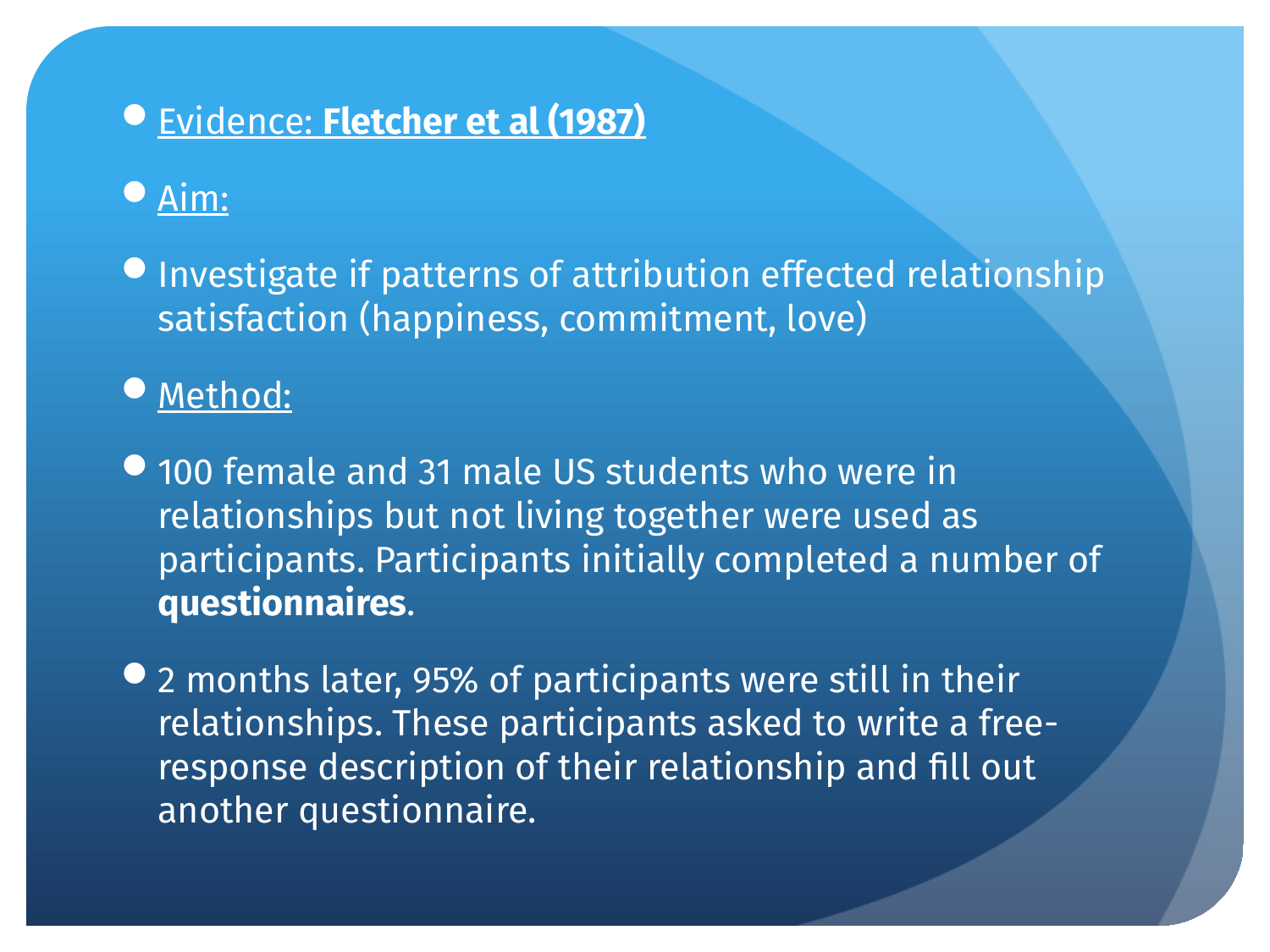

Evidence: Fletcher et al (1987)
Aim:
Investigate if patterns of attribution effected relationship satisfaction (happiness, commitment, love)
Method:
100 female and 31 male US students who were in relationships but not living together were used as participants. Participants initially completed a number of questionnaires.
2 months later, 95% of participants were still in their relationships. These participants asked to write a free-response description of their relationship and fill out another questionnaire.